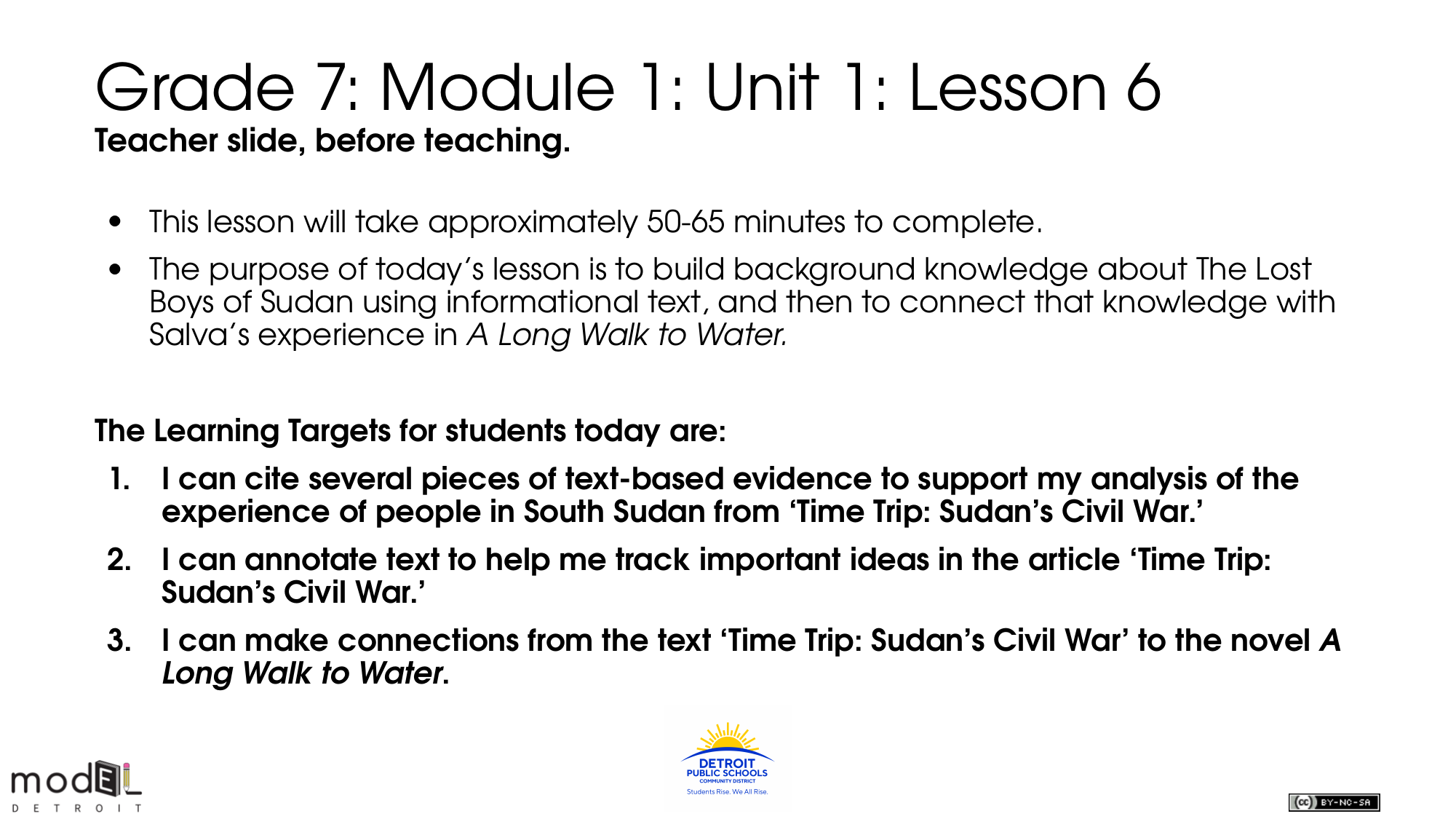

# Grade 7: Module 1: Unit 1: Lesson 6
Teacher slide, before teaching.
This lesson will take approximately 50-65 minutes to complete.
The purpose of today’s lesson is to build background knowledge about The Lost Boys of Sudan using informational text, and then to connect that knowledge with Salva’s experience in A Long Walk to Water.

The Learning Targets for students today are:
I can cite several pieces of text-based evidence to support my analysis of the experience of people in South Sudan from ‘Time Trip: Sudan’s Civil War.’
I can annotate text to help me track important ideas in the article ‘Time Trip: Sudan’s Civil War.’
I can make connections from the text ‘Time Trip: Sudan’s Civil War’ to the novel A Long Walk to Water.